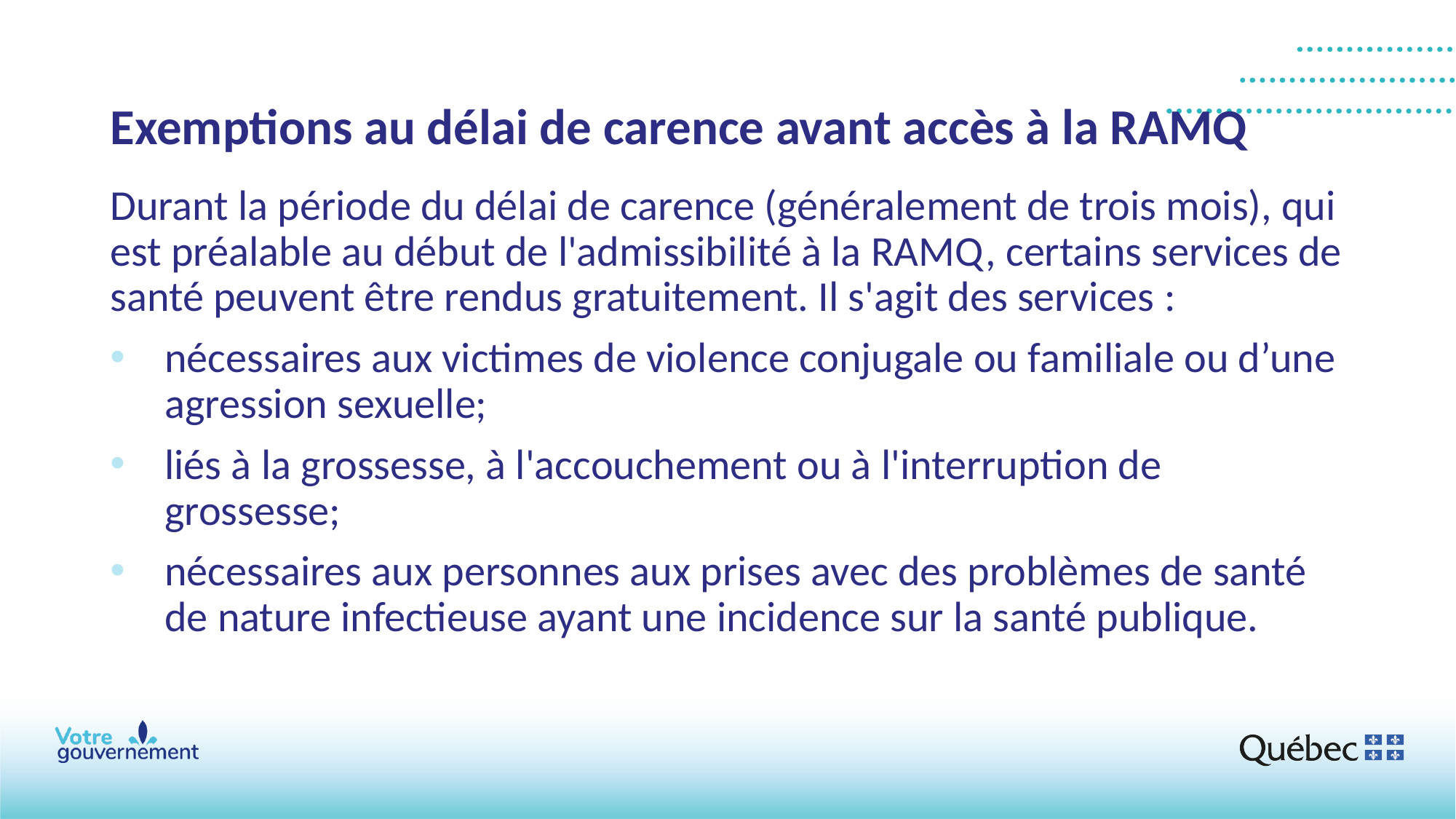

# Exemptions au délai de carence avant accès à la RAMQ
Durant la période du délai de carence (généralement de trois mois), qui est préalable au début de l'admissibilité à la RAMQ, certains services de santé peuvent être rendus gratuitement. Il s'agit des services :
nécessaires aux victimes de violence conjugale ou familiale ou d’une agression sexuelle;
liés à la grossesse, à l'accouchement ou à l'interruption de grossesse;
nécessaires aux personnes aux prises avec des problèmes de santé de nature infectieuse ayant une incidence sur la santé publique.